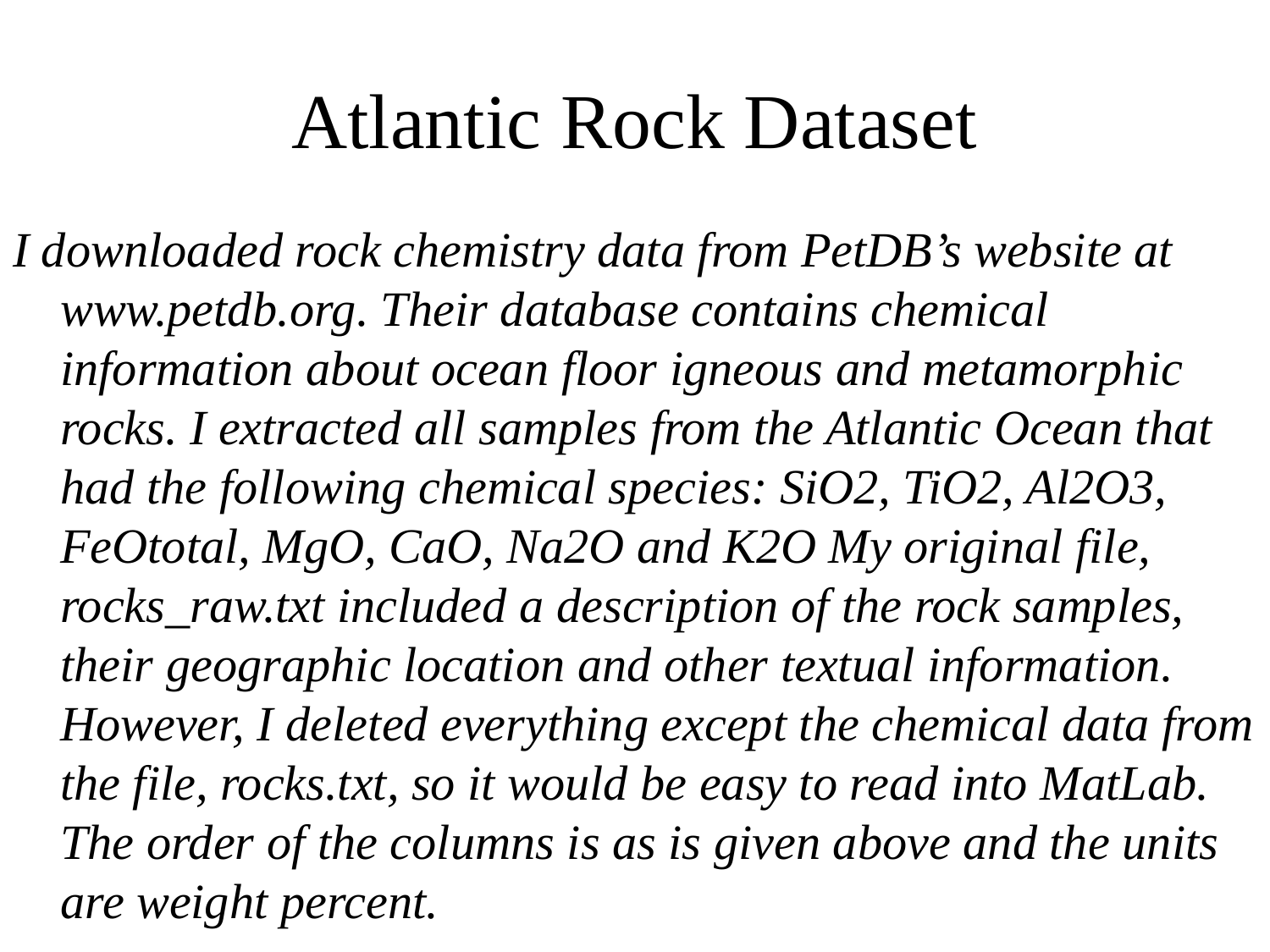

# Atlantic Rock Dataset
I downloaded rock chemistry data from PetDB’s website at www.petdb.org. Their database contains chemical information about ocean floor igneous and metamorphic rocks. I extracted all samples from the Atlantic Ocean that had the following chemical species: SiO2, TiO2, Al2O3, FeOtotal, MgO, CaO, Na2O and K2O My original file, rocks_raw.txt included a description of the rock samples, their geographic location and other textual information. However, I deleted everything except the chemical data from the file, rocks.txt, so it would be easy to read into MatLab. The order of the columns is as is given above and the units are weight percent.